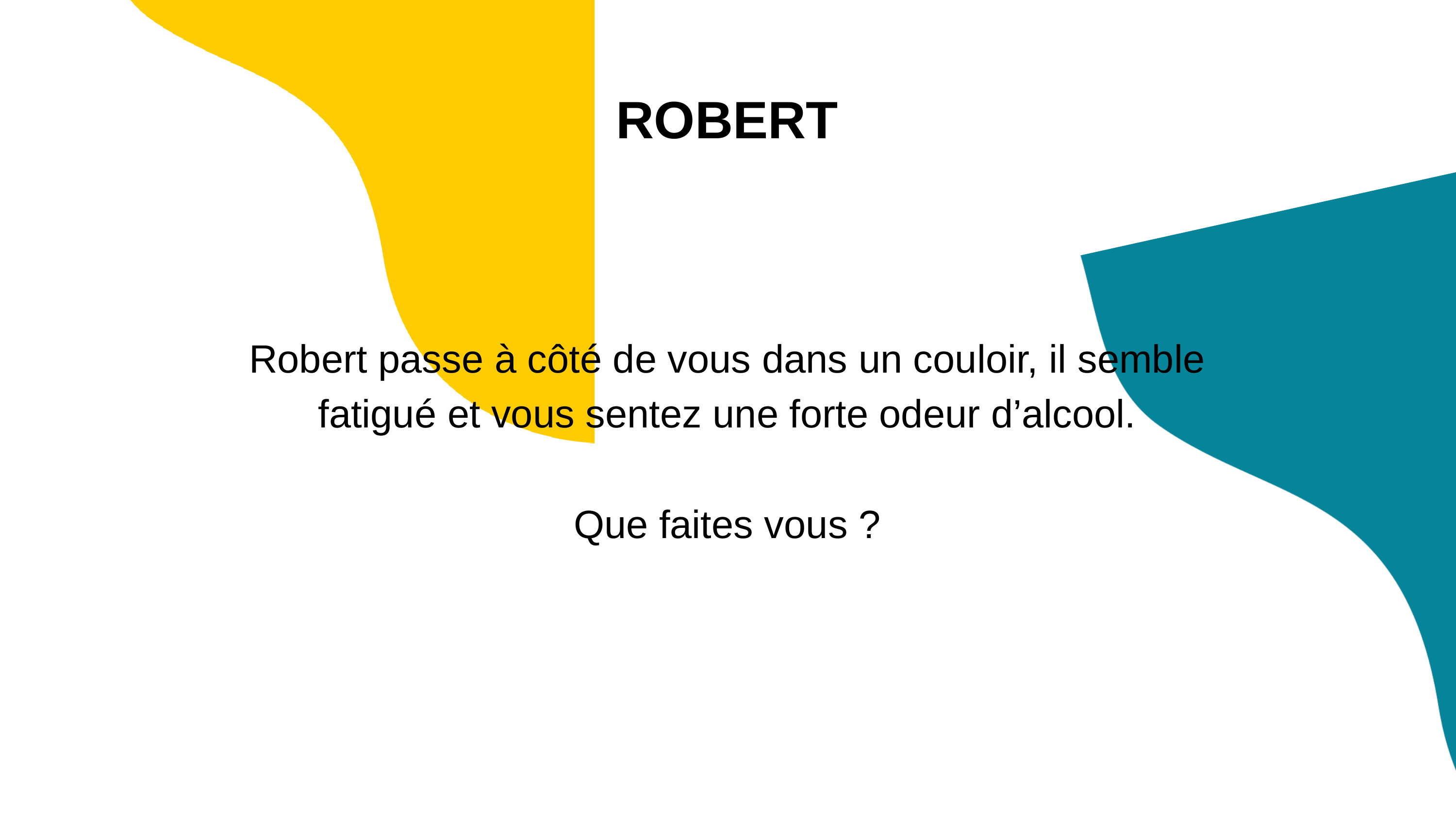

ROBERT

Robert passe à côté de vous dans un couloir, il semble fatigué et vous sentez une forte odeur d’alcool.

Que faites vous ?